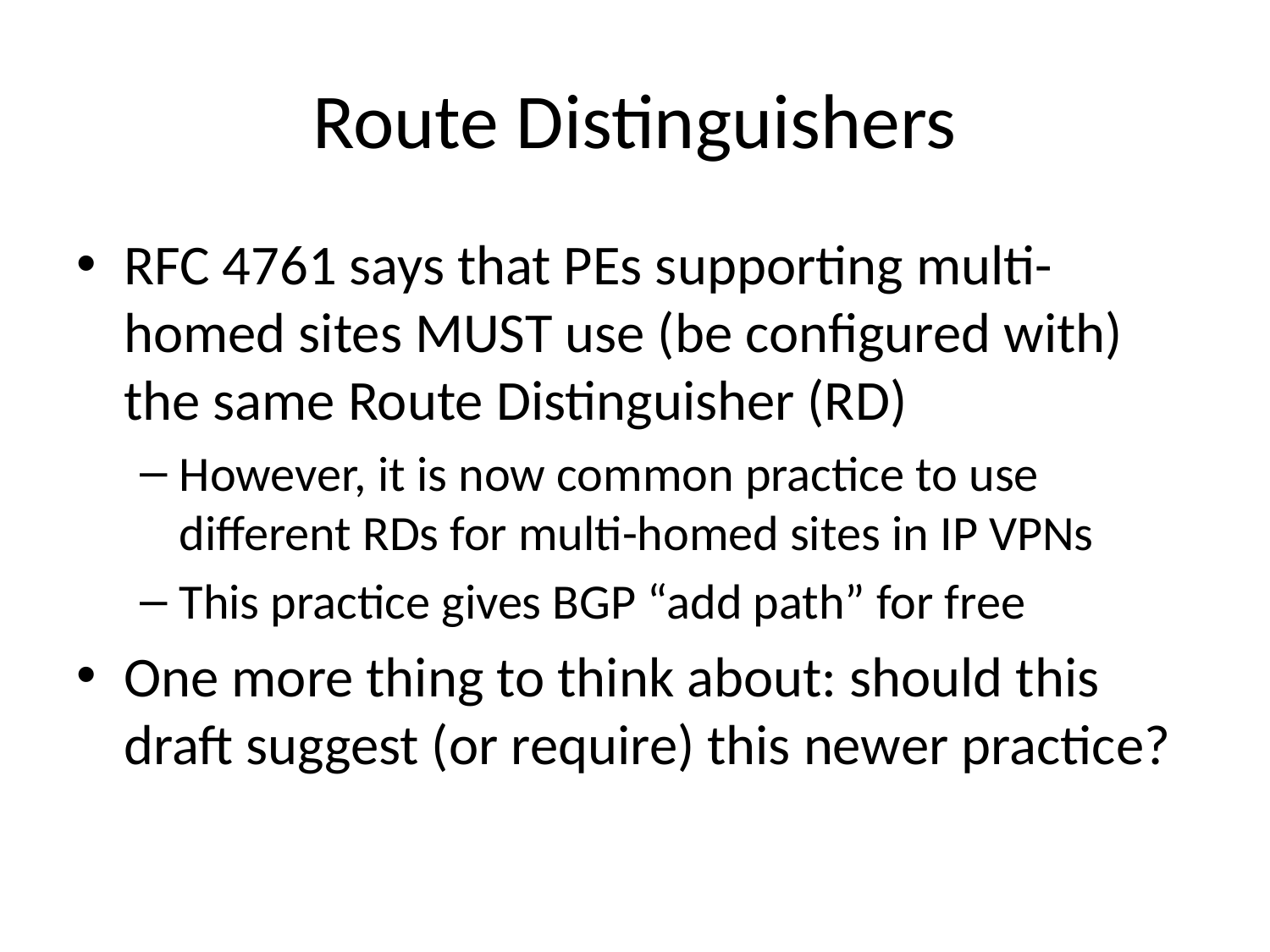

# Route Distinguishers
RFC 4761 says that PEs supporting multi-homed sites MUST use (be configured with) the same Route Distinguisher (RD)
However, it is now common practice to use different RDs for multi-homed sites in IP VPNs
This practice gives BGP “add path” for free
One more thing to think about: should this draft suggest (or require) this newer practice?